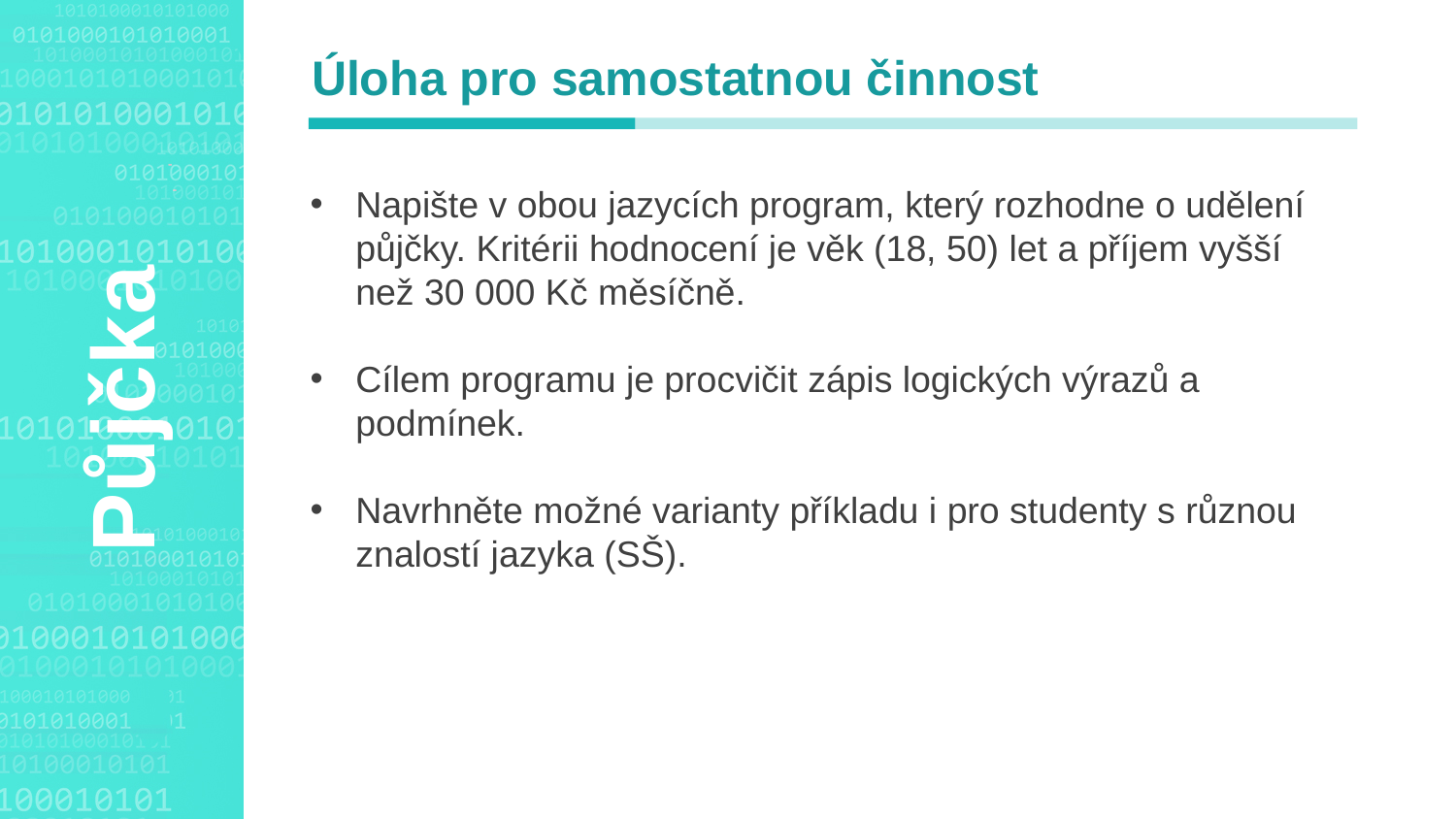

Úloha pro samostatnou činnost

Napište v obou jazycích program, který rozhodne o udělení půjčky. Kritérii hodnocení je věk (18, 50) let a příjem vyšší než 30 000 Kč měsíčně.

Cílem programu je procvičit zápis logických výrazů a podmínek.

Navrhněte možné varianty příkladu i pro studenty s různou znalostí jazyka (SŠ).

Agenda Style

Půjčka